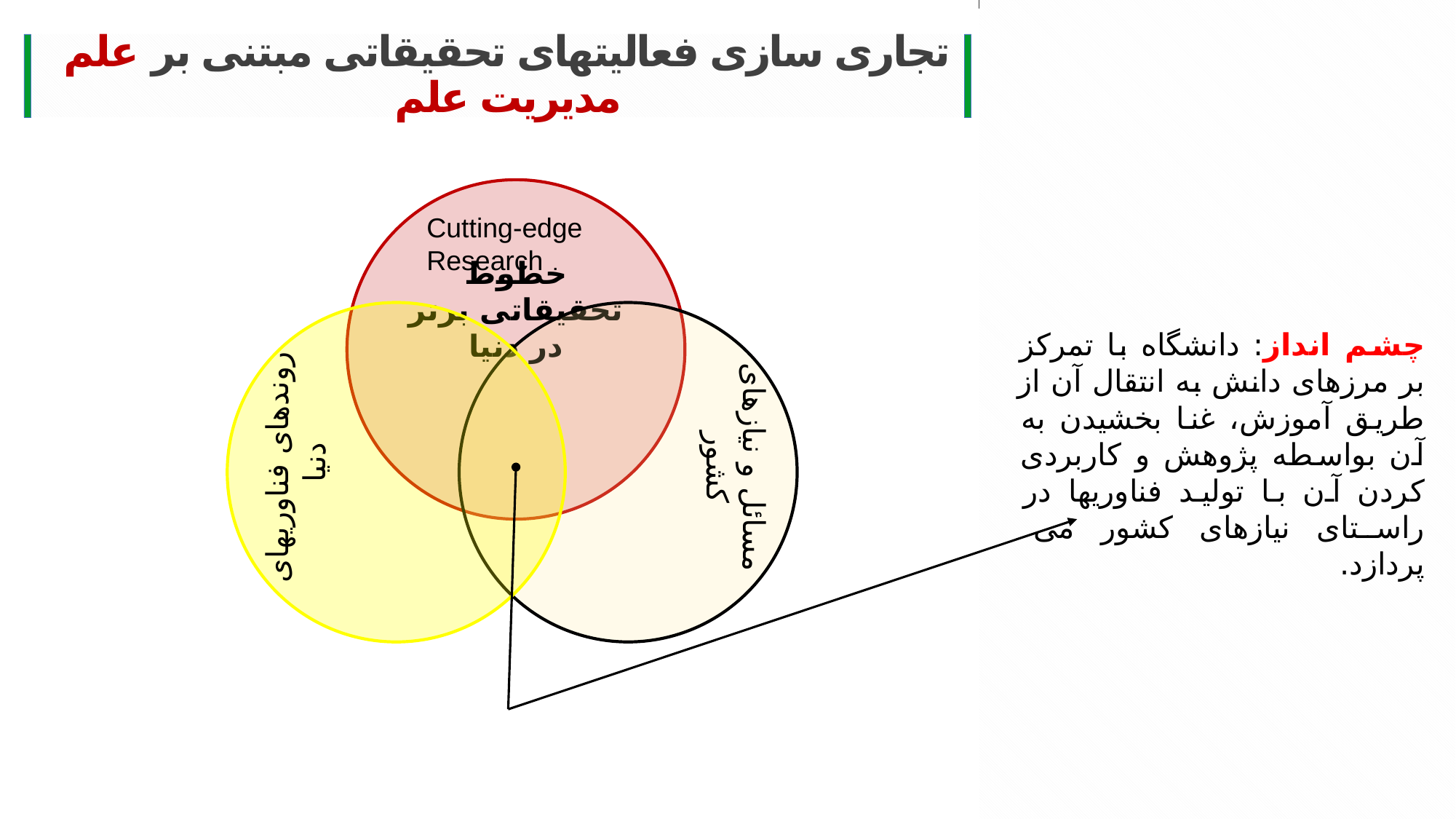

تجاری سازی فعالیتهای تحقیقاتی مبتنی بر علم مدیریت علم

خطوط تحقیقاتی برتر در دنیا
Cutting-edge Research

چشم انداز: دانشگاه با تمرکز بر مرزهای دانش به انتقال آن از طریق آموزش، غنا بخشیدن به آن بواسطه پژوهش و کاربردی کردن آن با تولید فناوریها در راستای نیازهای کشور می پردازد.
تدوین رسالت، چشم انداز، ارزشها و اهداف
روندهای فناوریهای دنیا
مسائل و نیازهای کشور